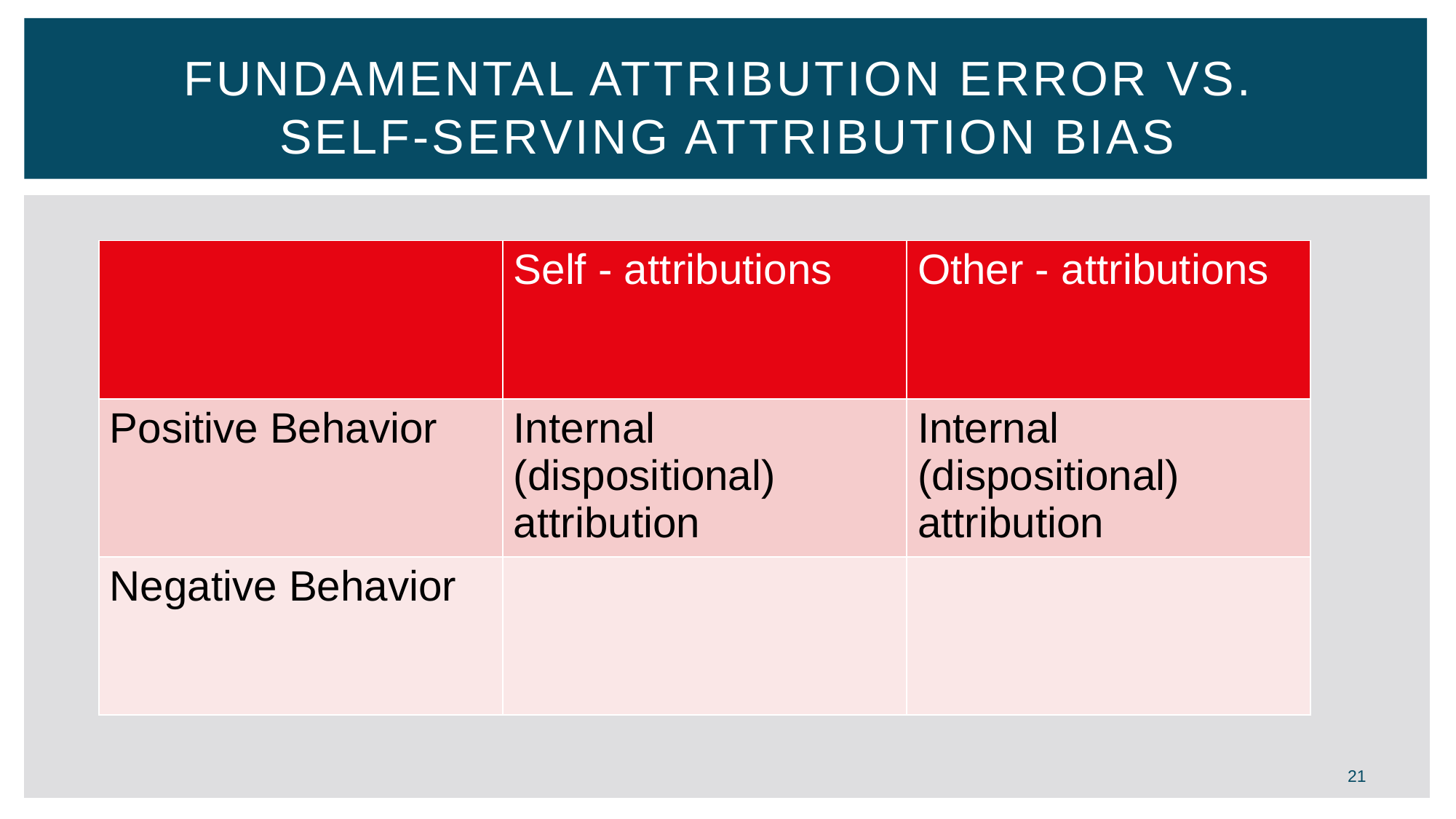

# Fundamental Attribution error VS. Self-serving attribution bias

|  | Self - attributions | Other - attributions |
| --- | --- | --- |
| Positive Behavior | Internal (dispositional) attribution | Internal (dispositional) attribution |
| Negative Behavior |  |  |
21